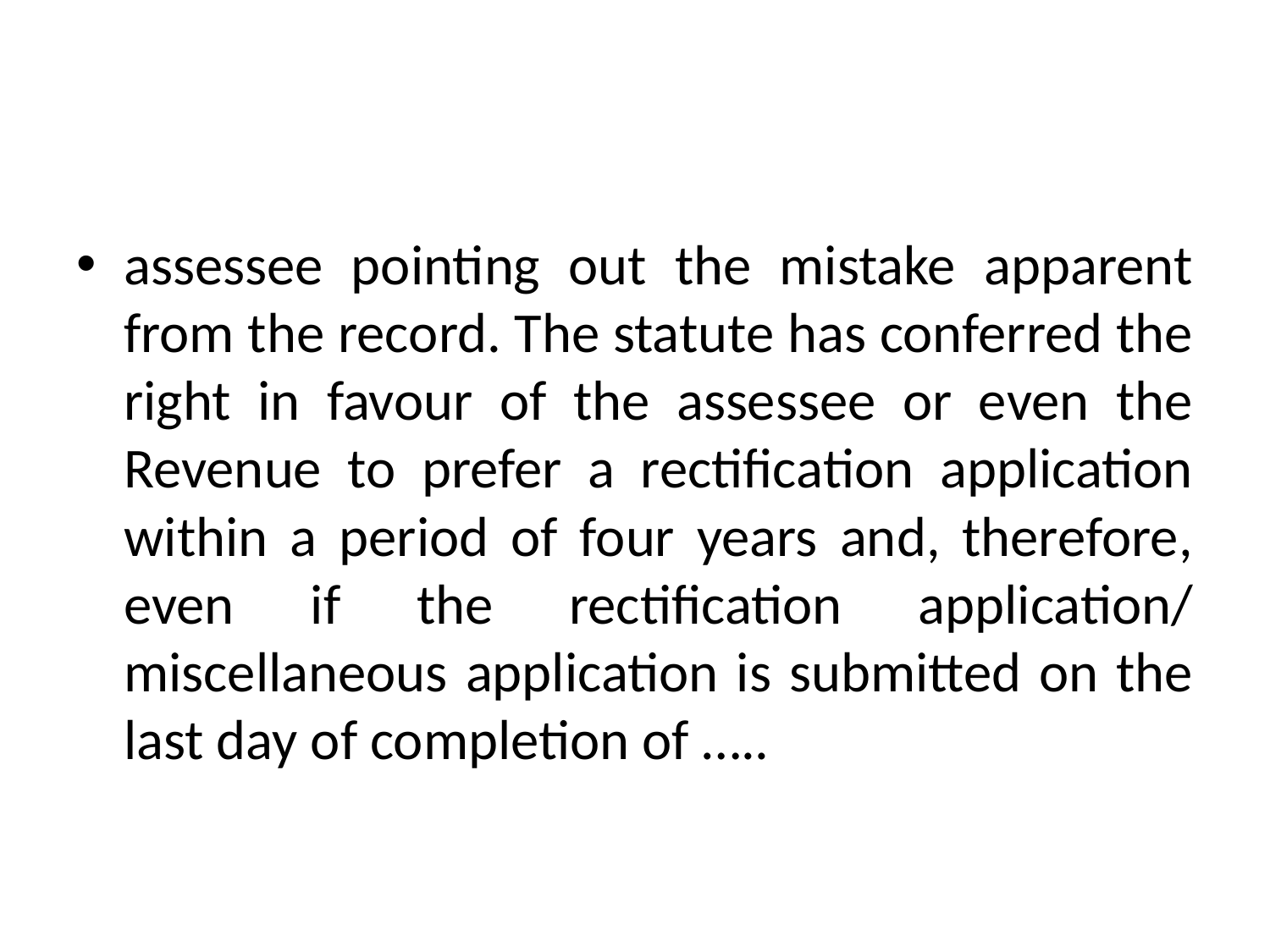

#
assessee pointing out the mistake apparent from the record. The statute has conferred the right in favour of the assessee or even the Revenue to prefer a rectification application within a period of four years and, therefore, even if the rectification application/ miscellaneous application is submitted on the last day of completion of …..